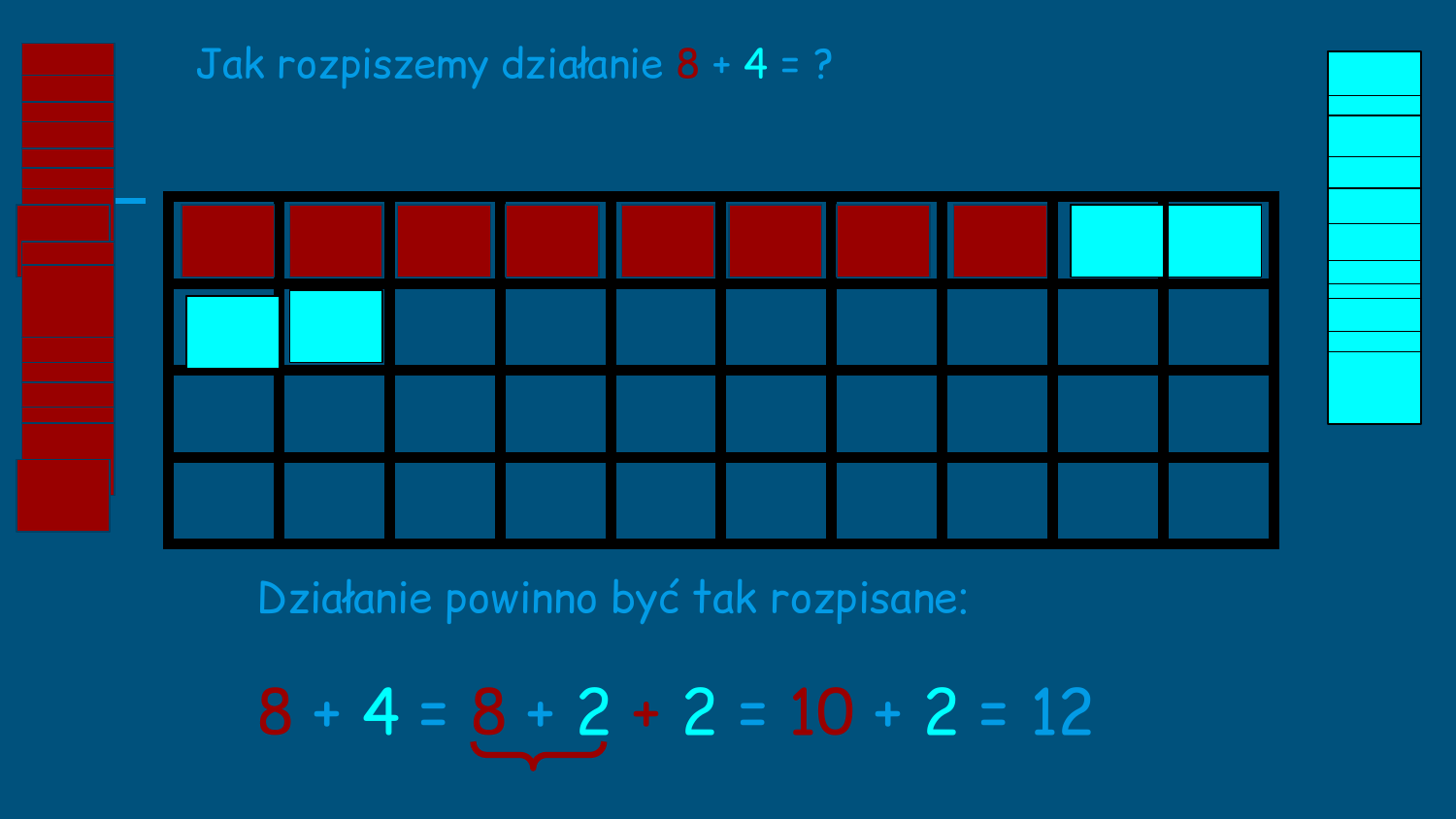

Jak rozpiszemy działanie 8 + 4 = ?

|  |  |  |  |  |  |  |  |  |  |
| --- | --- | --- | --- | --- | --- | --- | --- | --- | --- |
|  |  |  |  |  |  |  |  |  |  |
|  |  |  |  |  |  |  |  |  |  |
|  |  |  |  |  |  |  |  |  |  |

Działanie powinno być tak rozpisane:

8 + 4 = 8 + 2 + 2 = 10 + 2 = 12